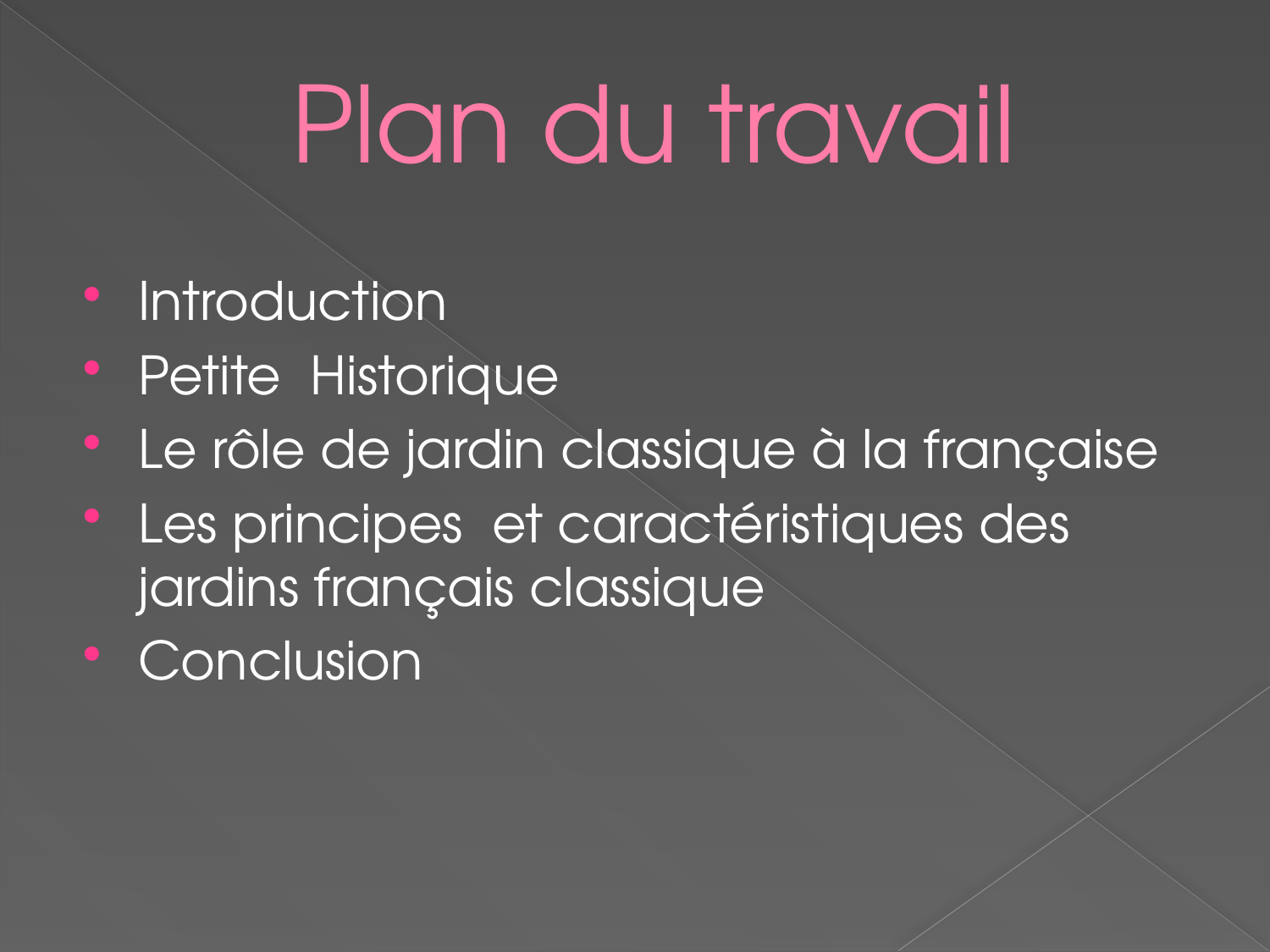

# Plan du travail
Introduction
Petite  Historique
Le rôle de jardin classique à la française
Les principes  et caractéristiques des jardins français classique
Conclusion